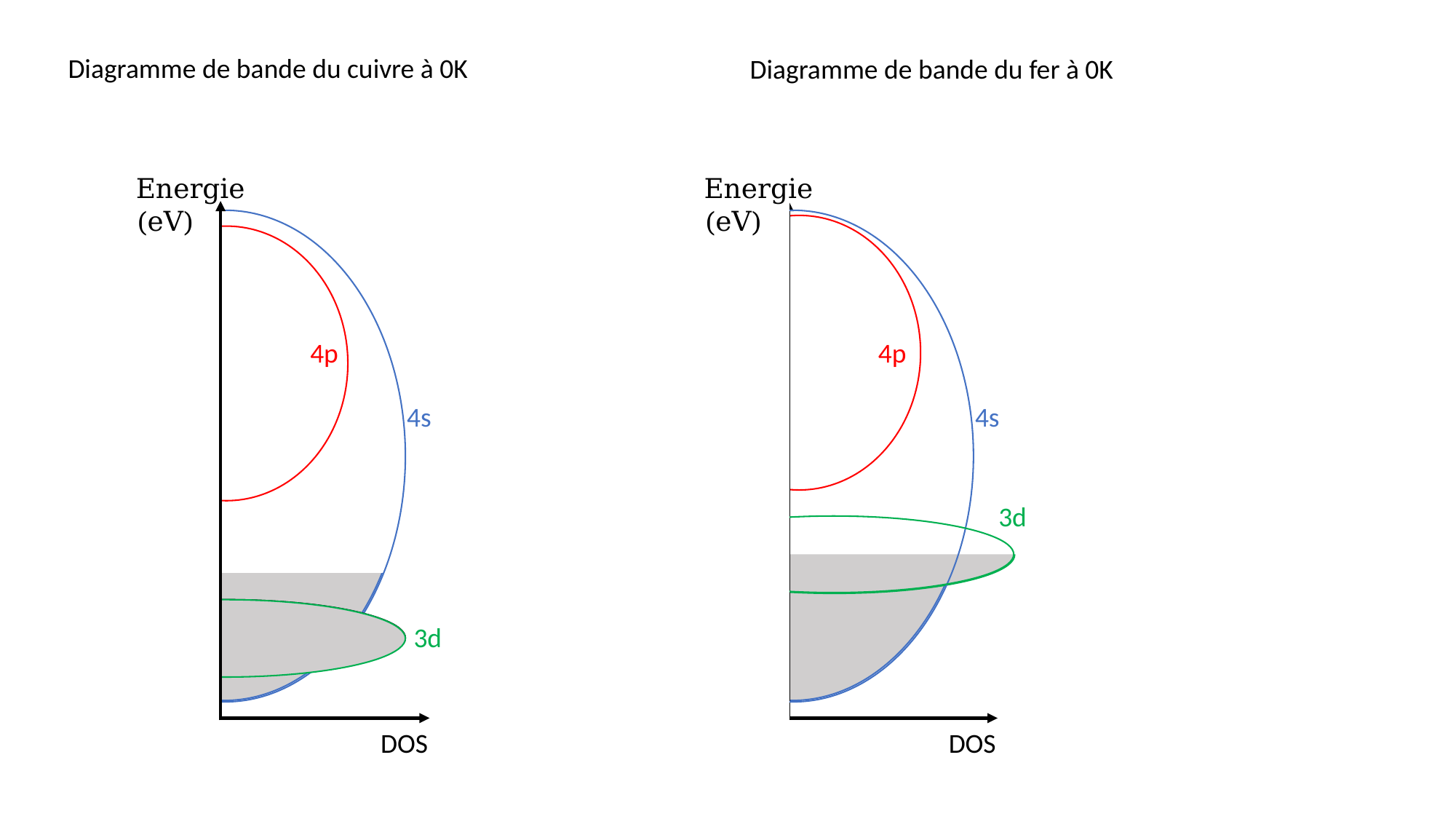

Diagramme de bande du cuivre à 0K
Diagramme de bande du fer à 0K

Energie (eV)
Energie (eV)

4p
4p
4s
4s

3d

3d
DOS
DOS